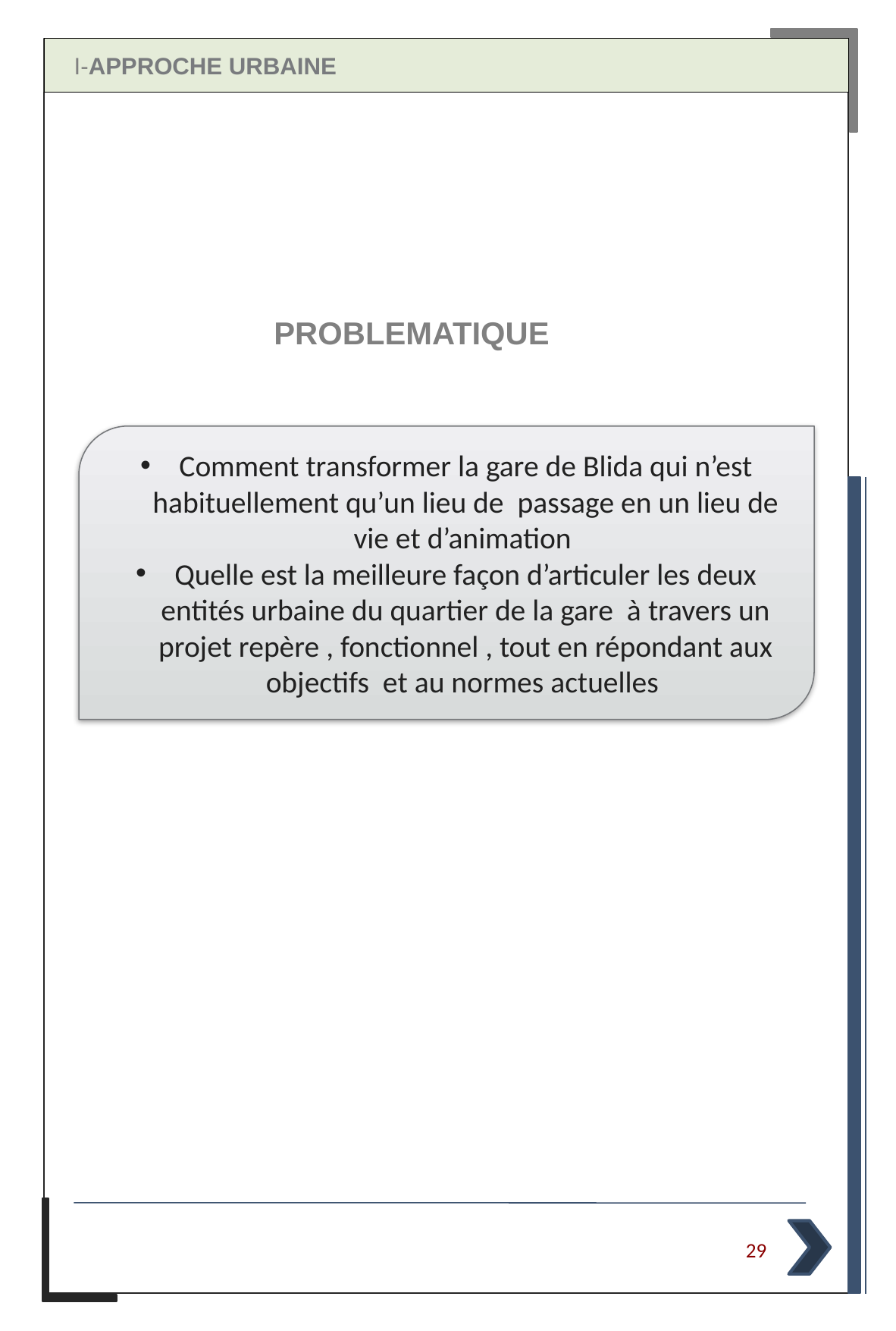

I-APPROCHE URBAINE
PROBLEMATIQUE
Comment transformer la gare de Blida qui n’est habituellement qu’un lieu de  passage en un lieu de vie et d’animation
Quelle est la meilleure façon d’articuler les deux entités urbaine du quartier de la gare  à travers un projet repère , fonctionnel , tout en répondant aux objectifs  et au normes actuelles

29